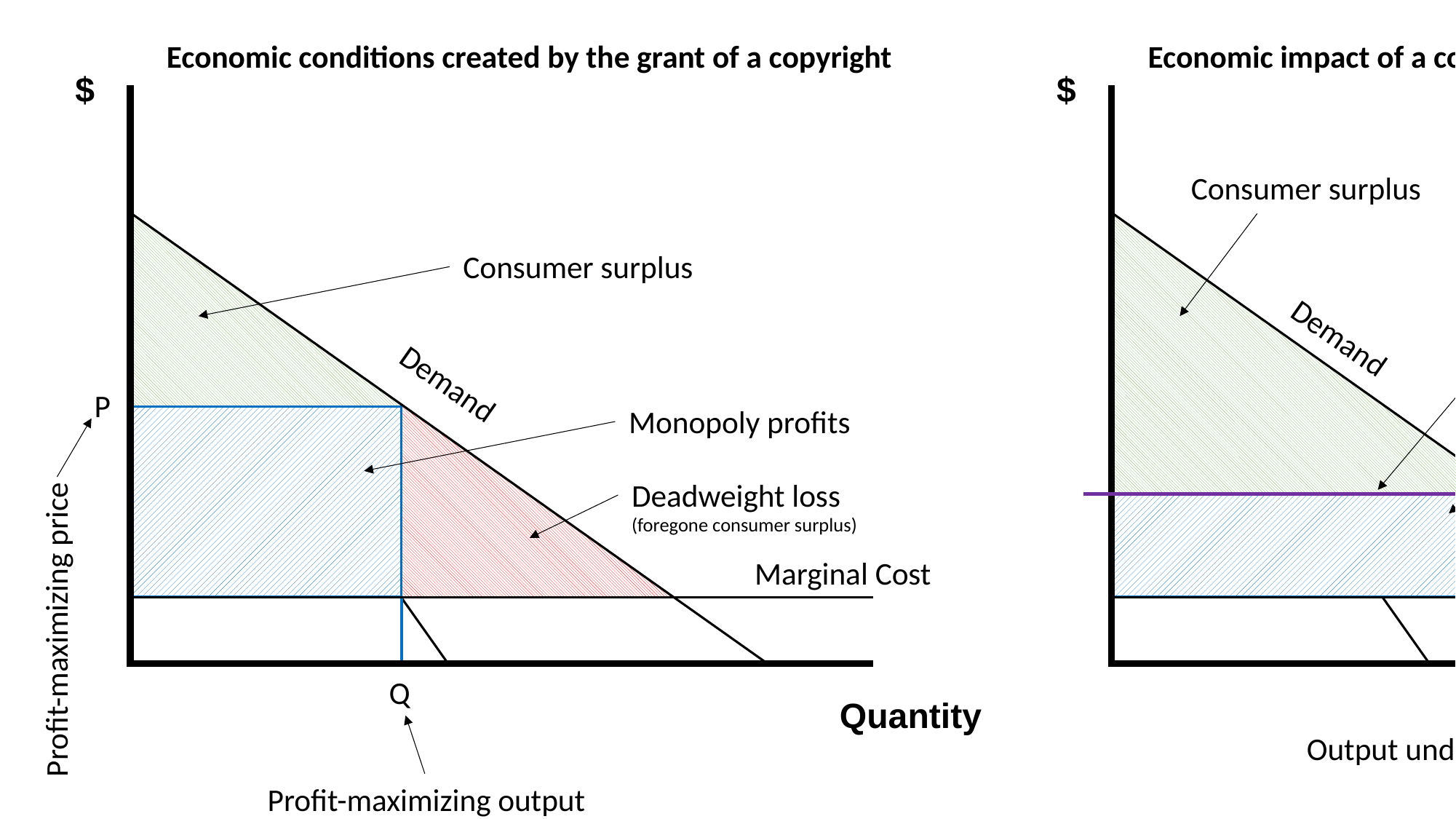

Economic conditions created by the grant of a copyright
Economic impact of a compulsory licensing system
$
$
Consumer surplus
Force copyright owner to license the work for reduced fee

Consumer surplus
Demand
Demand
P
Profit
Monopoly profits

Deadweight loss
Deadweight loss

(foregone consumer surplus)
(foregone consumer surplus)
Marginal Cost
Marginal Cost
Profit-maximizing price
Q
Quantity
Quantity
Output under compulsory license
Profit-maximizing output